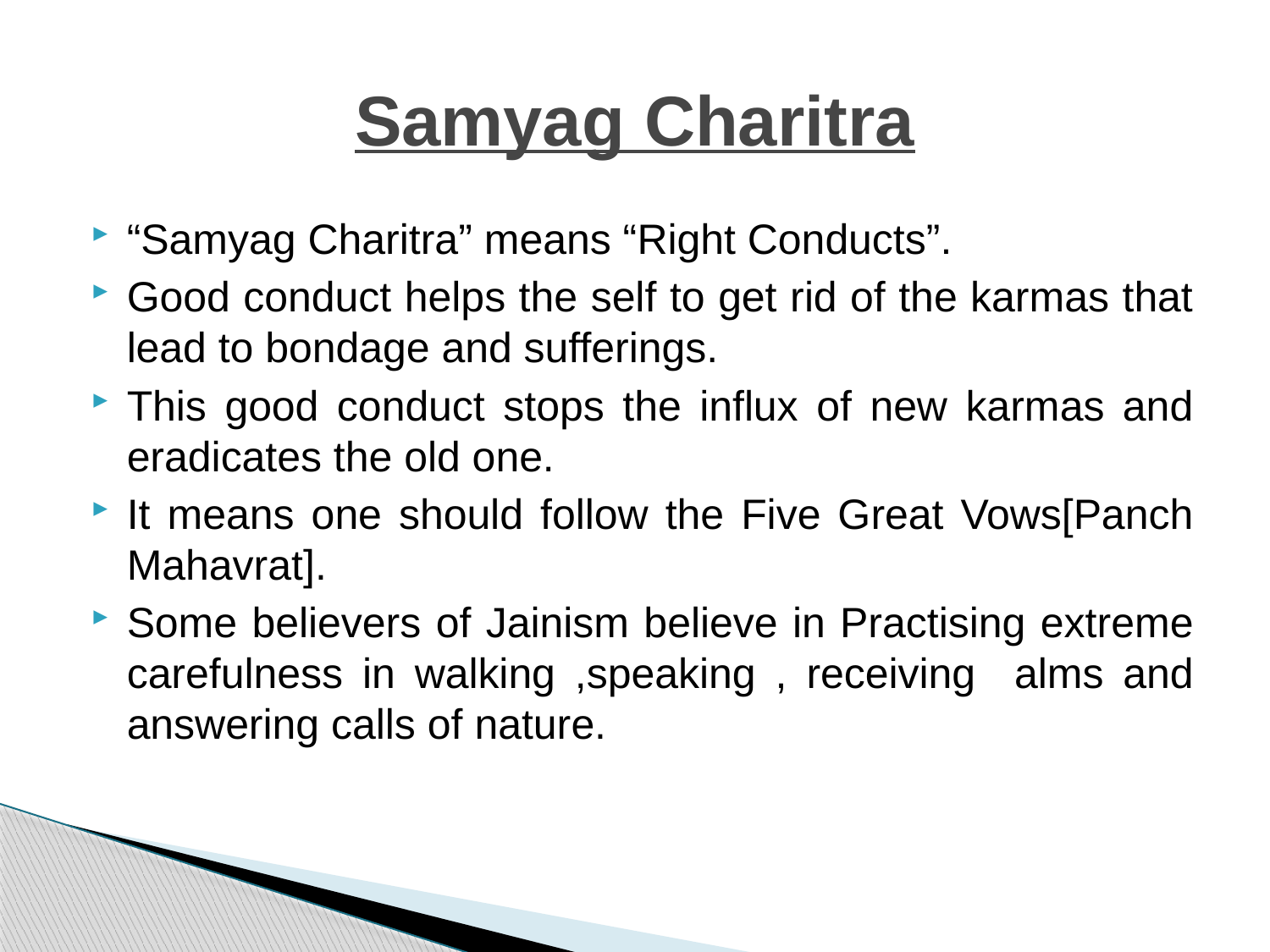

# Samyag Charitra
“Samyag Charitra” means “Right Conducts”.
Good conduct helps the self to get rid of the karmas that lead to bondage and sufferings.
This good conduct stops the influx of new karmas and eradicates the old one.
It means one should follow the Five Great Vows[Panch Mahavrat].
Some believers of Jainism believe in Practising extreme carefulness in walking ,speaking , receiving  alms and answering calls of nature.